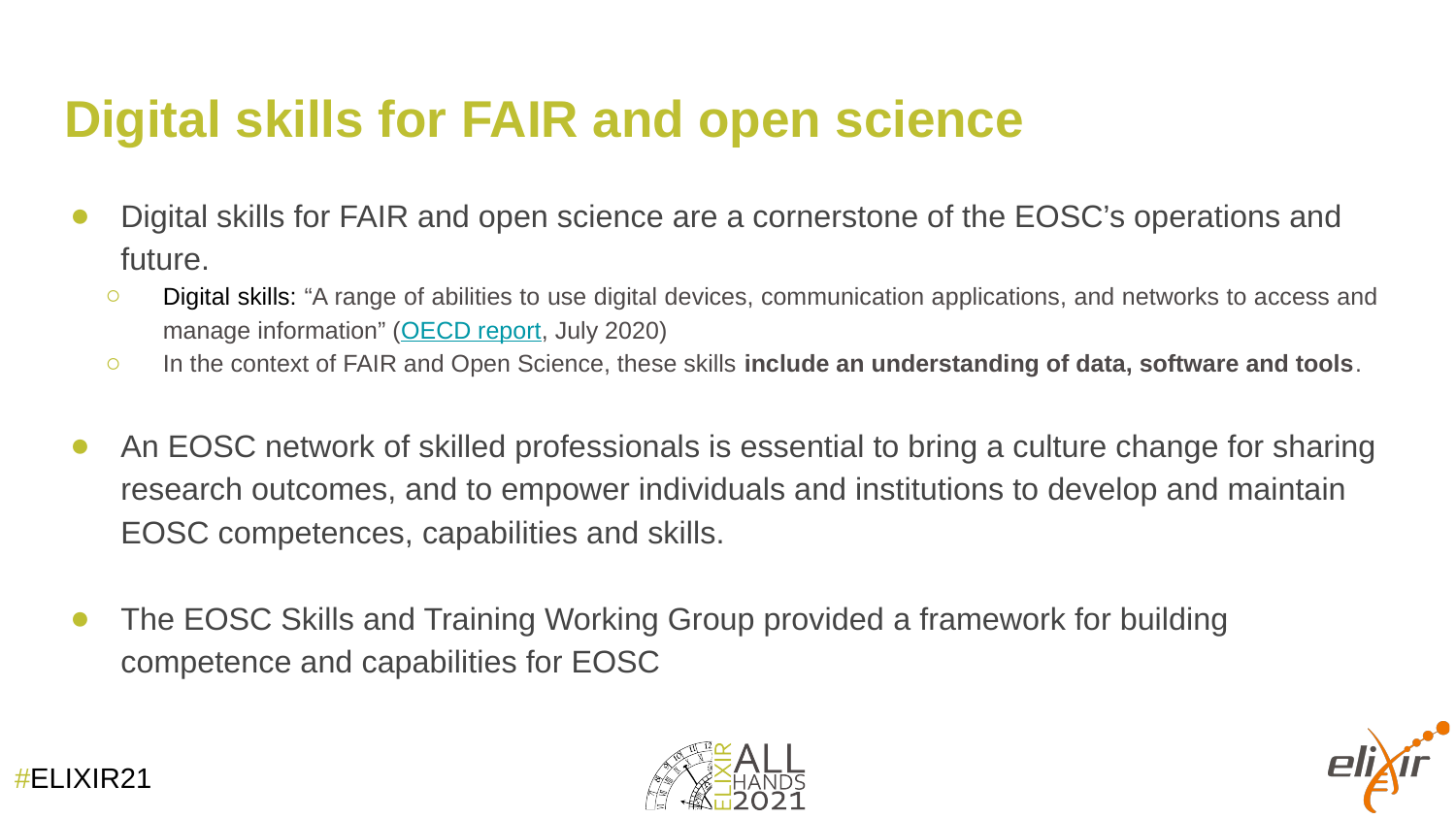

# Digital skills for FAIR and open science
Digital skills for FAIR and open science are a cornerstone of the EOSC’s operations and future.
Digital skills: “A range of abilities to use digital devices, communication applications, and networks to access and manage information” (OECD report, July 2020)
In the context of FAIR and Open Science, these skills include an understanding of data, software and tools.

An EOSC network of skilled professionals is essential to bring a culture change for sharing research outcomes, and to empower individuals and institutions to develop and maintain EOSC competences, capabilities and skills.
The EOSC Skills and Training Working Group provided a framework for building competence and capabilities for EOSC